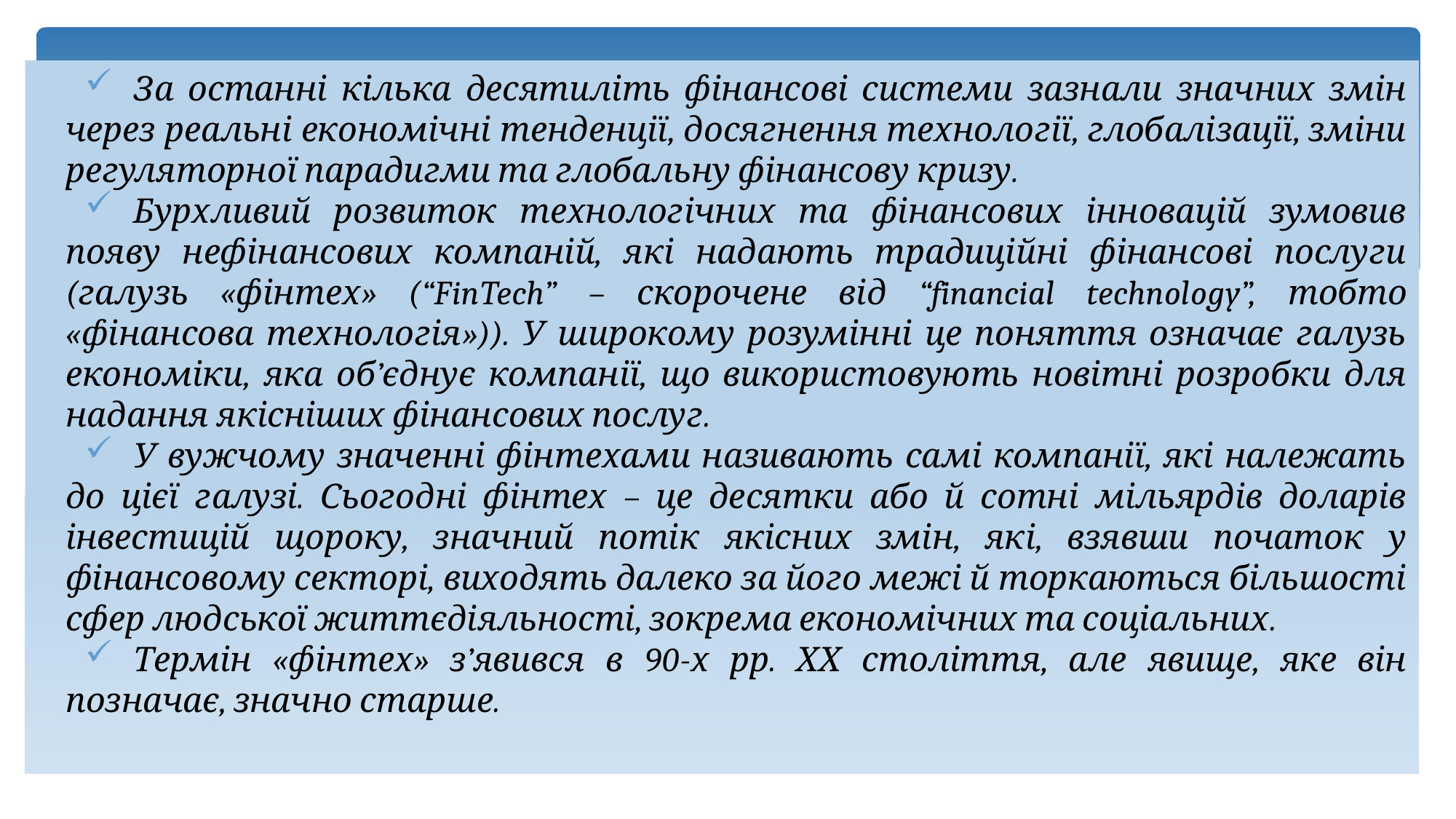

За останні кілька десятиліть фінансові системи зазнали значних змін через реальні економічні тенденції, досягнення технології, глобалізації, зміни регуляторної парадигми та глобальну фінансову кризу.
Бурхливий розвиток технологічних та фінансових інновацій зумовив появу нефінансових компаній, які надають традиційні фінансові послуги (галузь «фінтех» (“FinTech” – скорочене від “financial technology”, тобто «фінансова технологія»)). У широкому розумінні це поняття означає галузь економіки, яка об’єднує компанії, що використовують новітні розробки для надання якісніших фінансових послуг.
У вужчому значенні фінтехами називають самі компанії, які належать до цієї галузі. Сьогодні фінтех – це десятки або й сотні мільярдів доларів інвестицій щороку, значний потік якісних змін, які, взявши початок у фінансовому секторі, виходять далеко за його межі й торкаються більшості сфер людської життєдіяльності, зокрема економічних та соціальних.
Термін «фінтех» з’явився в 90-х рр. ХХ століття, але явище, яке він позначає, значно старше.